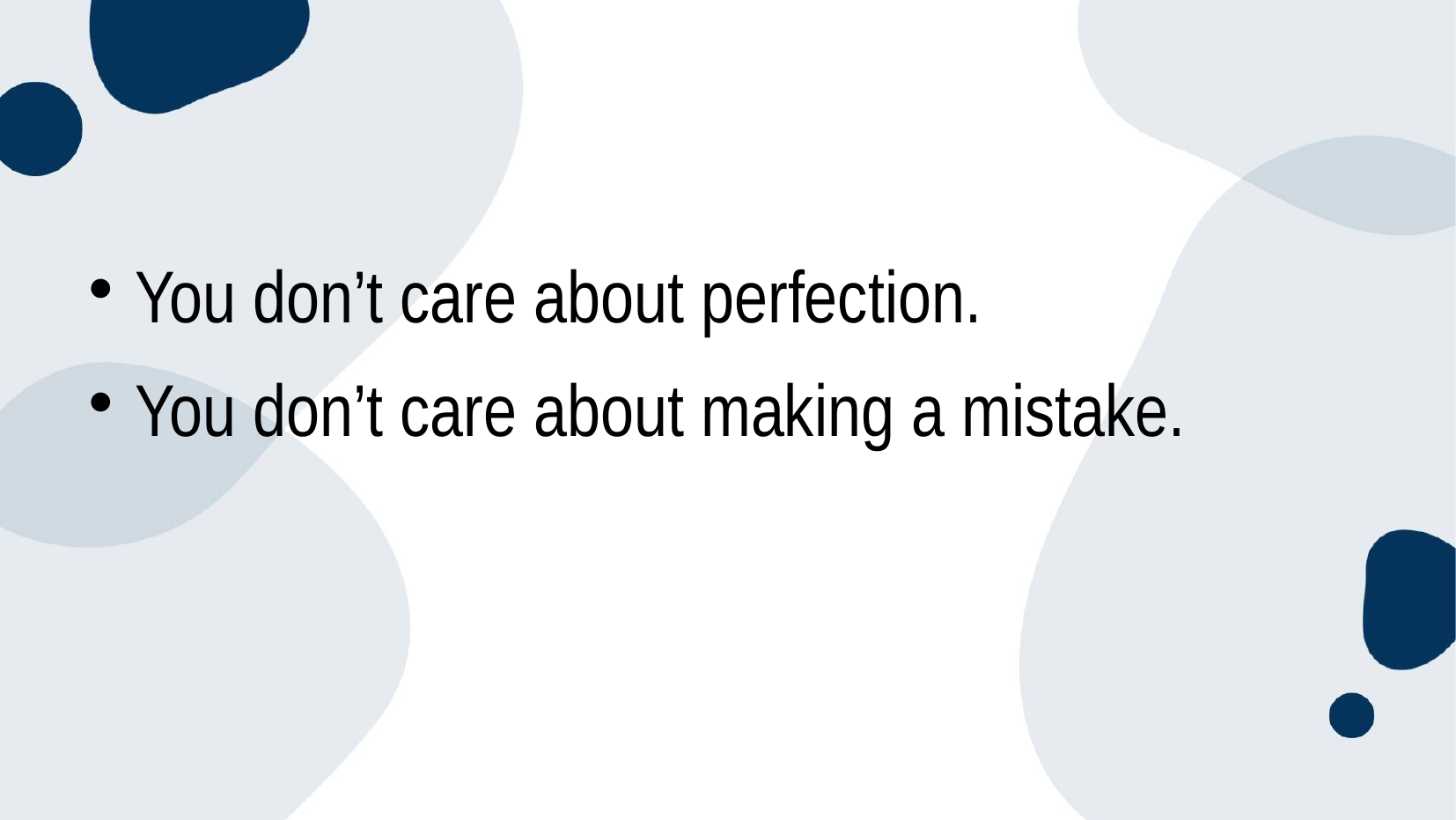

#
You don’t care about perfection.
You don’t care about making a mistake.